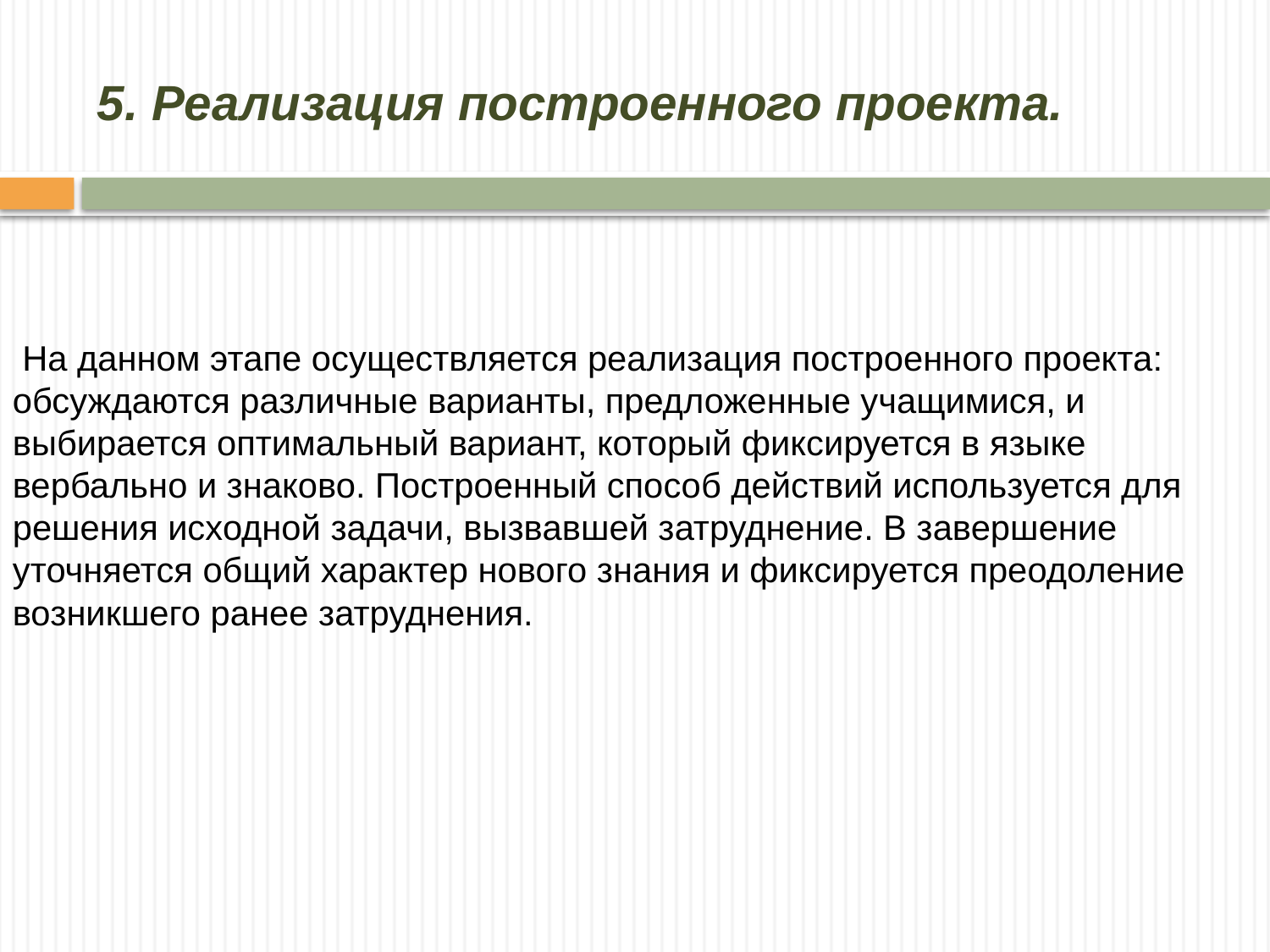

# 5. Реализация построенного проекта.
 На данном этапе осуществляется реализация построенного проекта: обсуждаются различные варианты, предложенные учащимися, и выбирается оптимальный вариант, который фиксируется в языке вербально и знаково. Построенный способ действий используется для решения исходной задачи, вызвавшей затруднение. В завершение уточняется общий характер нового знания и фиксируется преодоление возникшего ранее затруднения.